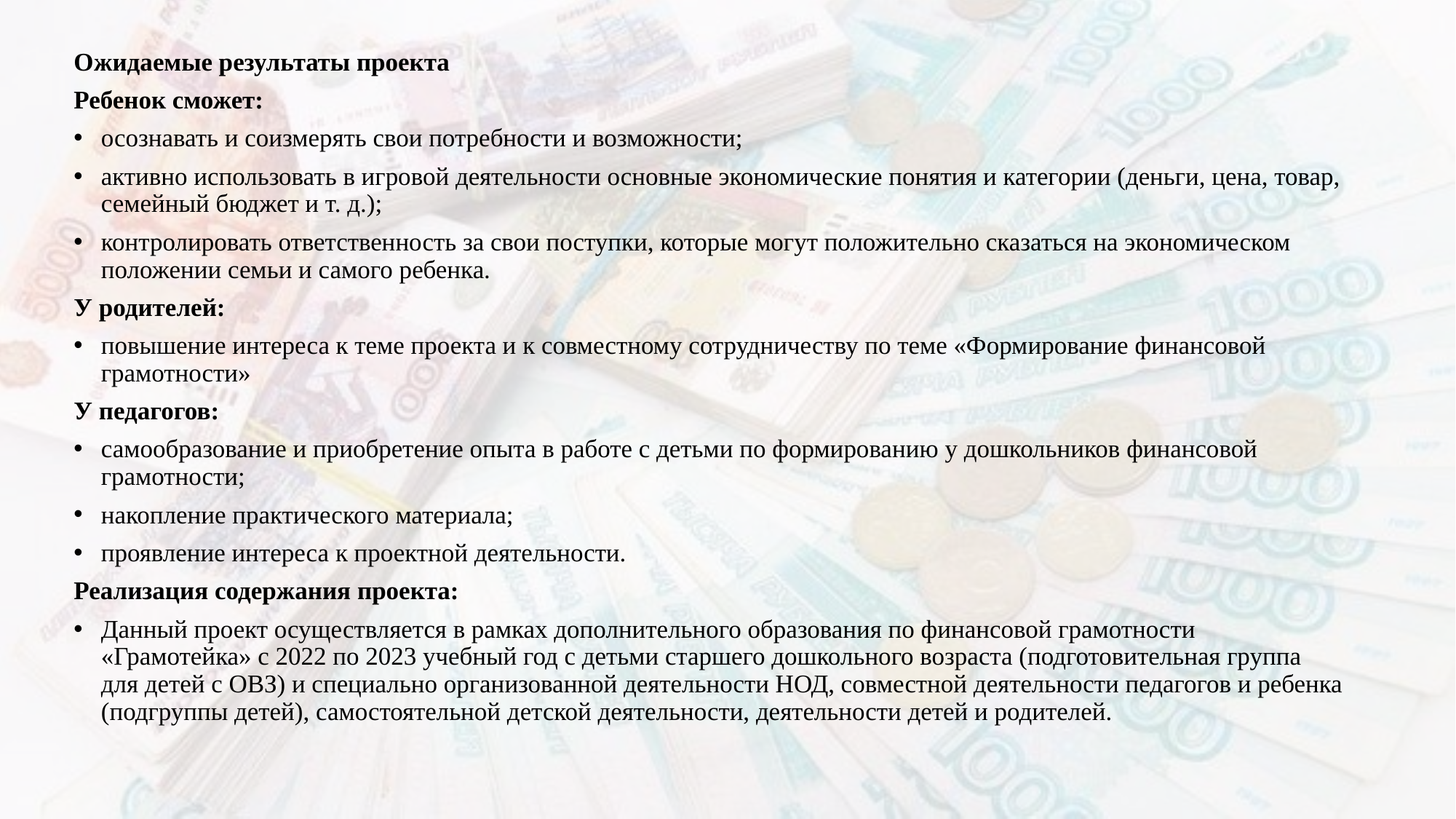

Ожидаемые результаты проекта
Ребенок сможет:
осознавать и соизмерять свои потребности и возможности;
активно использовать в игровой деятельности основные экономические понятия и категории (деньги, цена, товар, семейный бюджет и т. д.);
контролировать ответственность за свои поступки, которые могут положительно сказаться на экономическом положении семьи и самого ребенка.
У родителей:
повышение интереса к теме проекта и к совместному сотрудничеству по теме «Формирование финансовой грамотности»
У педагогов:
самообразование и приобретение опыта в работе с детьми по формированию у дошкольников финансовой грамотности;
накопление практического материала;
проявление интереса к проектной деятельности.
Реализация содержания проекта:
Данный проект осуществляется в рамках дополнительного образования по финансовой грамотности «Грамотейка» с 2022 по 2023 учебный год с детьми старшего дошкольного возраста (подготовительная группа для детей с ОВЗ) и специально организованной деятельности НОД, совместной деятельности педагогов и ребенка (подгруппы детей), самостоятельной детской деятельности, деятельности детей и родителей.